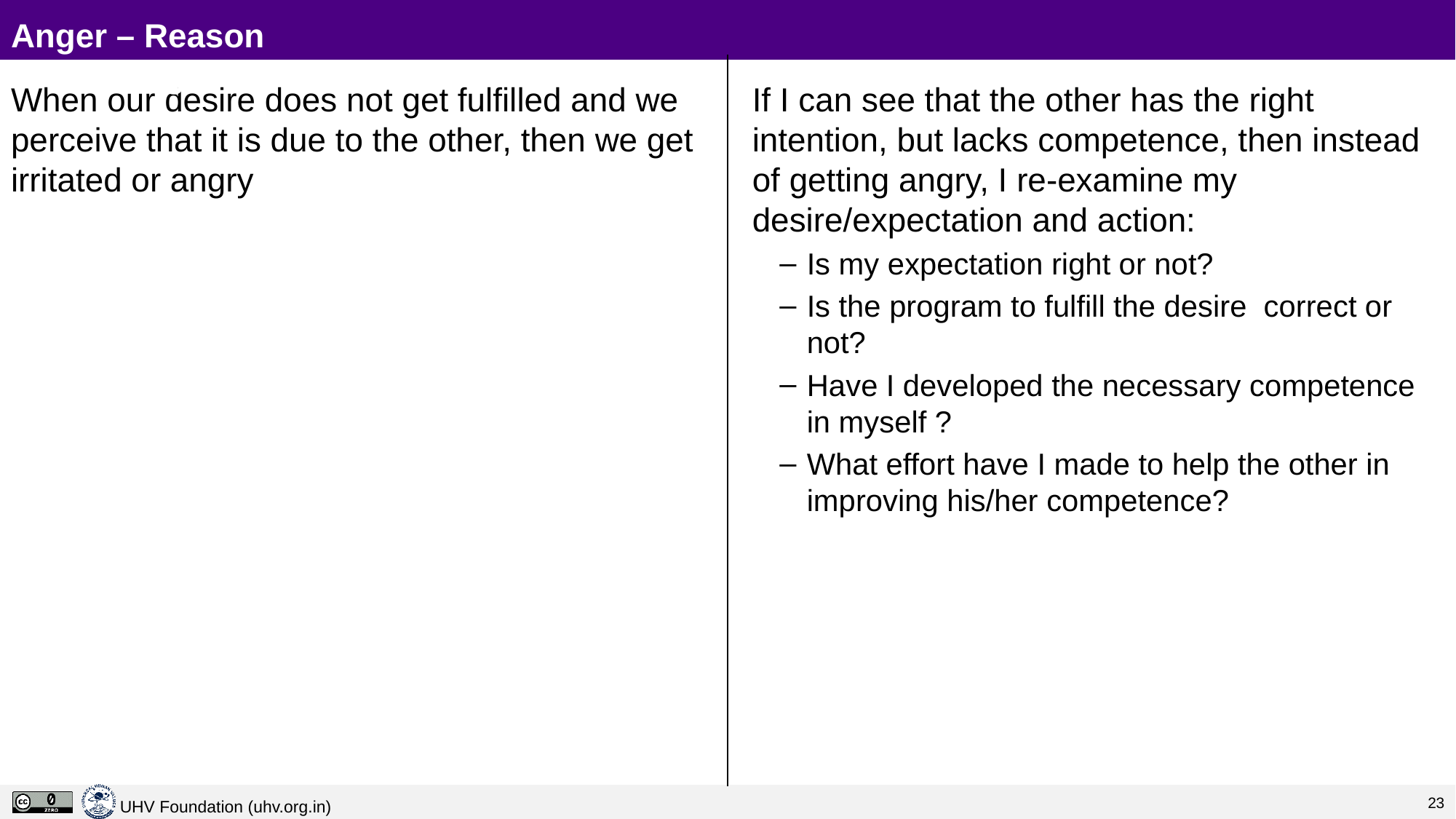

# Anger – Reason					Anger – Solution
When our desire does not get fulfilled and we perceive that it is due to the other, then we get irritated or angry
If I can see that the other has the right intention, but lacks competence, then instead of getting angry, I re-examine my desire/expectation and action:
Is my expectation right or not?
Is the program to fulfill the desire  correct or not?
Have I developed the necessary competence in myself ?
What effort have I made to help the other in improving his/her competence?